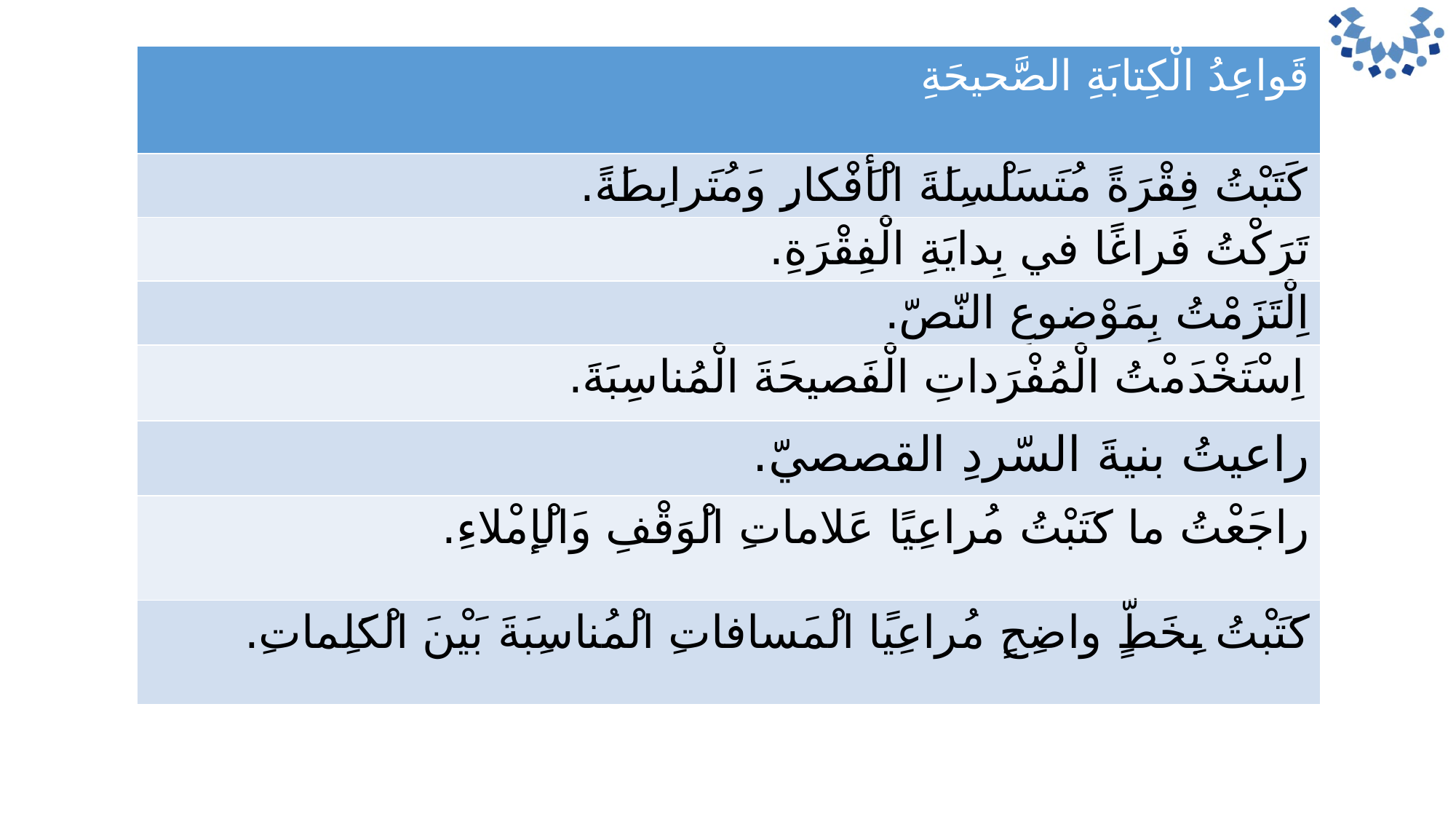

| قَواعِدُ الْكِتابَةِ الصَّحيحَةِ |
| --- |
| كَتَبْتُ فِقْرَةً مُتَسَلْسِلَةَ الْأَفْكارِ وَمُتَرابِطَةً. |
| تَرَكْتُ فَراغًا في بِدايَةِ الْفِقْرَةِ. |
| اِلْتَزَمْتُ بِمَوْضوعِ النّصّ. |
| اِسْتَخْدَمْتُ الْمُفْرَداتِ الْفَصيحَةَ الْمُناسِبَةَ. |
| راعيتُ بنيةَ السّردِ القصصيّ. |
| راجَعْتُ ما كَتَبْتُ مُراعِيًا عَلاماتِ الْوَقْفِ وَالْإِمْلاءِ. |
| كَتَبْتُ بِخَطٍّ واضِحٍ مُراعِيًا الْمَسافاتِ الْمُناسِبَةَ بَيْنَ الْكَلِماتِ. |